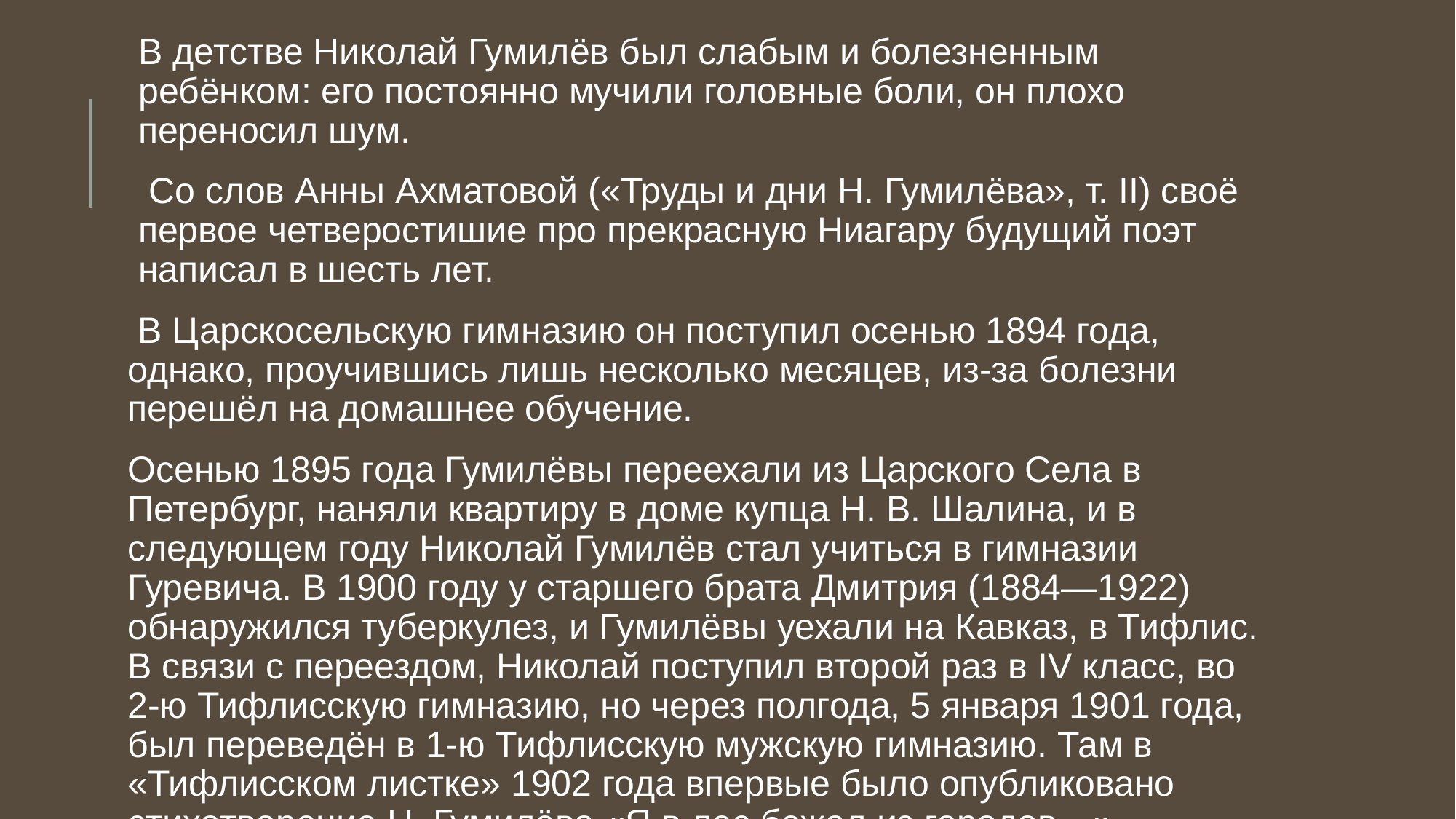

В детстве Николай Гумилёв был слабым и болезненным ребёнком: его постоянно мучили головные боли, он плохо переносил шум.
 Со слов Анны Ахматовой («Труды и дни Н. Гумилёва», т. II) своё первое четверостишие про прекрасную Ниагару будущий поэт написал в шесть лет.
 В Царскосельскую гимназию он поступил осенью 1894 года, однако, проучившись лишь несколько месяцев, из-за болезни перешёл на домашнее обучение.
Осенью 1895 года Гумилёвы переехали из Царского Села в Петербург, наняли квартиру в доме купца Н. В. Шалина, и в следующем году Николай Гумилёв стал учиться в гимназии Гуревича. В 1900 году у старшего брата Дмитрия (1884—1922) обнаружился туберкулез, и Гумилёвы уехали на Кавказ, в Тифлис. В связи с переездом, Николай поступил второй раз в IV класс, во 2-ю Тифлисскую гимназию, но через полгода, 5 января 1901 года, был переведён в 1-ю Тифлисскую мужскую гимназию. Там в «Тифлисском листке» 1902 года впервые было опубликовано стихотворение Н. Гумилёва «Я в лес бежал из городов…»